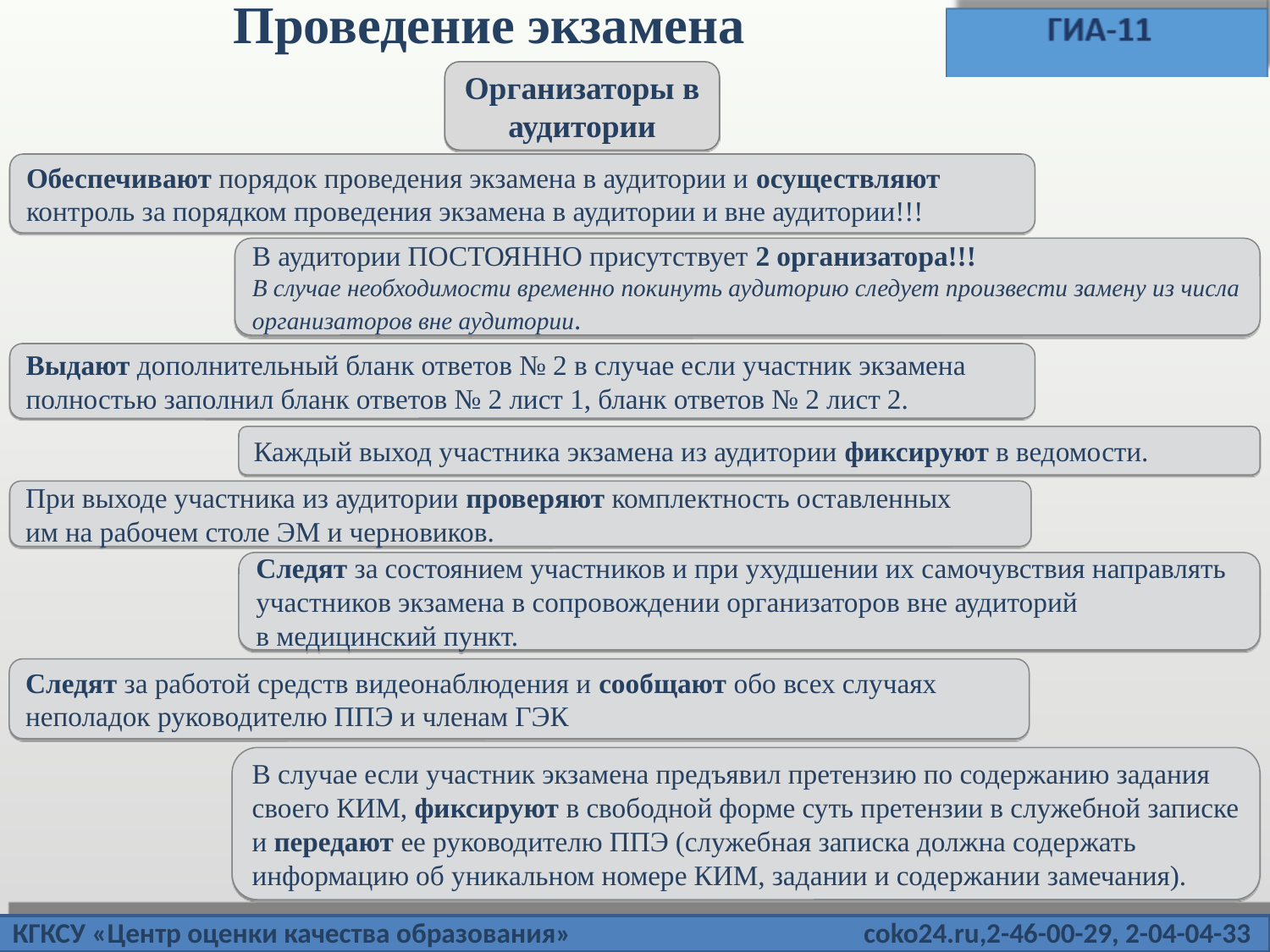

Проведение экзамена
Организаторы в аудитории
Обеспечивают порядок проведения экзамена в аудитории и осуществляют контроль за порядком проведения экзамена в аудитории и вне аудитории!!!

В аудитории ПОСТОЯННО присутствует 2 организатора!!!
В случае необходимости временно покинуть аудиторию следует произвести замену из числа организаторов вне аудитории.

Выдают дополнительный бланк ответов № 2 в случае если участник экзамена полностью заполнил бланк ответов № 2 лист 1, бланк ответов № 2 лист 2.
Каждый выход участника экзамена из аудитории фиксируют в ведомости.
При выходе участника из аудитории проверяют комплектность оставленных им на рабочем столе ЭМ и черновиков.
Следят за состоянием участников и при ухудшении их самочувствия направлять участников экзамена в сопровождении организаторов вне аудиторий в медицинский пункт.
Следят за работой средств видеонаблюдения и сообщают обо всех случаях неполадок руководителю ППЭ и членам ГЭК
В случае если участник экзамена предъявил претензию по содержанию задания своего КИМ, фиксируют в свободной форме суть претензии в служебной записке и передают ее руководителю ППЭ (служебная записка должна содержать информацию об уникальном номере КИМ, задании и содержании замечания).